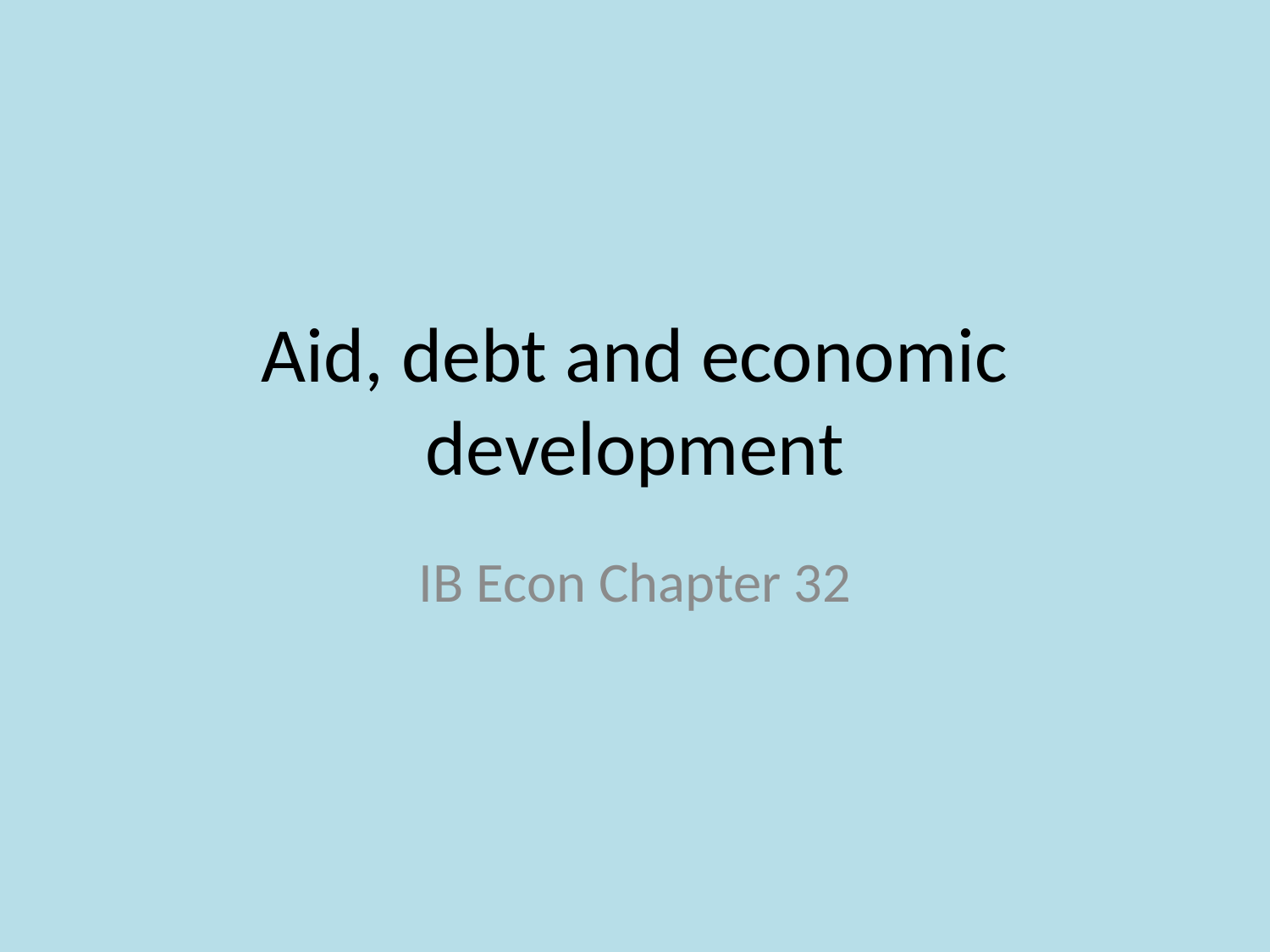

# Aid, debt and economic development
IB Econ Chapter 32